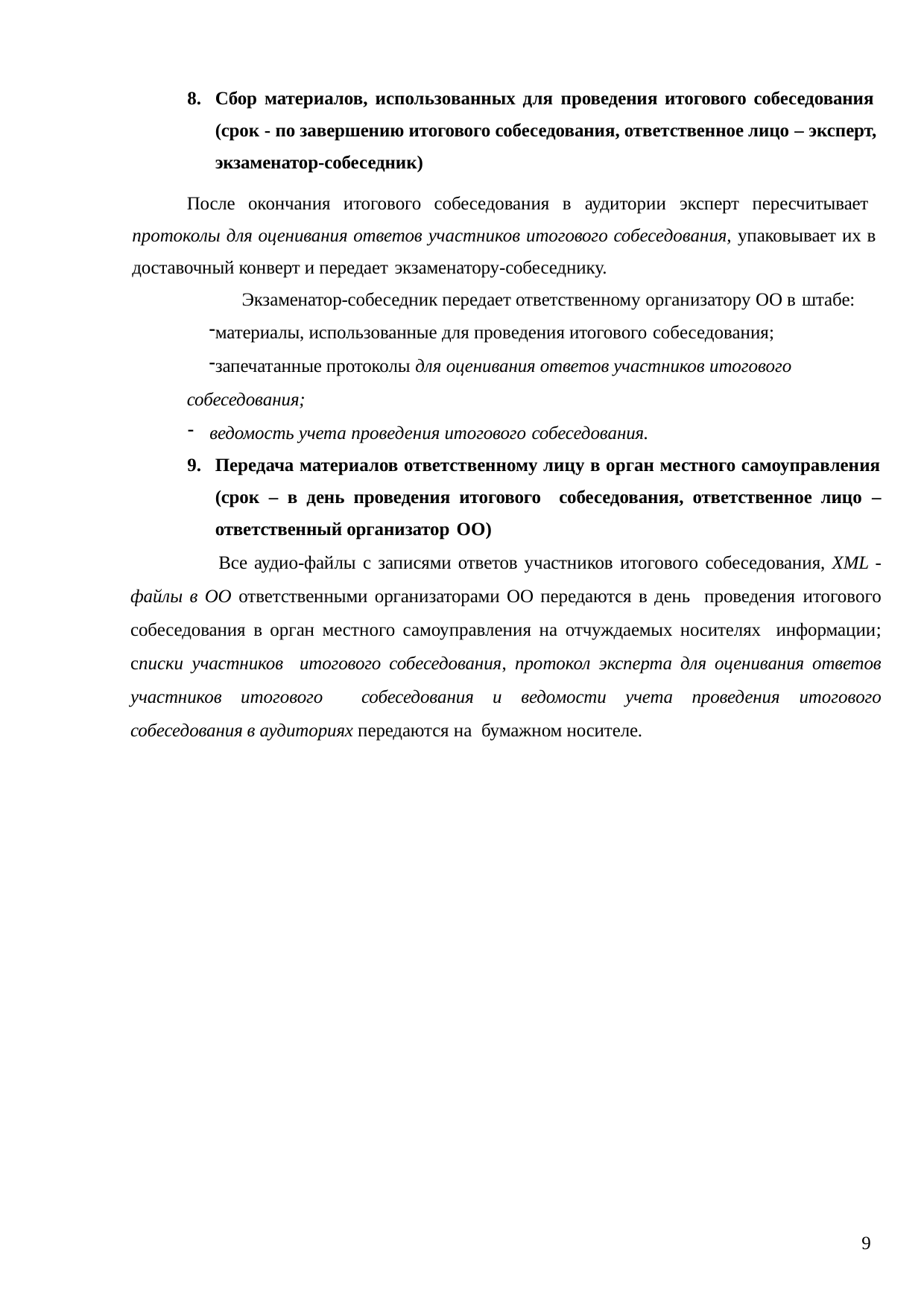

Сбор материалов, использованных для проведения итогового собеседования  (срок - по завершению итогового собеседования, ответственное лицо – эксперт,  экзаменатор-собеседник)
После окончания итогового собеседования в аудитории эксперт пересчитывает  протоколы для оценивания ответов участников итогового собеседования, упаковывает их в  доставочный конверт и передает экзаменатору-собеседнику.
Экзаменатор-собеседник передает ответственному организатору ОО в штабе:
материалы, использованные для проведения итогового собеседования;
запечатанные протоколы для оценивания ответов участников итогового  собеседования;
ведомость учета проведения итогового собеседования.
Передача материалов ответственному лицу в орган местного самоуправления (срок – в день проведения итогового  собеседования, ответственное лицо – ответственный организатор ОО)
             Все аудио-файлы с записями ответов участников итогового собеседования, XML - файлы в ОО ответственными организаторами ОО передаются в день  проведения итогового собеседования в орган местного самоуправления на отчуждаемых носителях  информации; списки участников  итогового собеседования, протокол эксперта для оценивания ответов участников итогового  собеседования и ведомости учета проведения итогового собеседования в аудиториях передаются на  бумажном носителе.
9